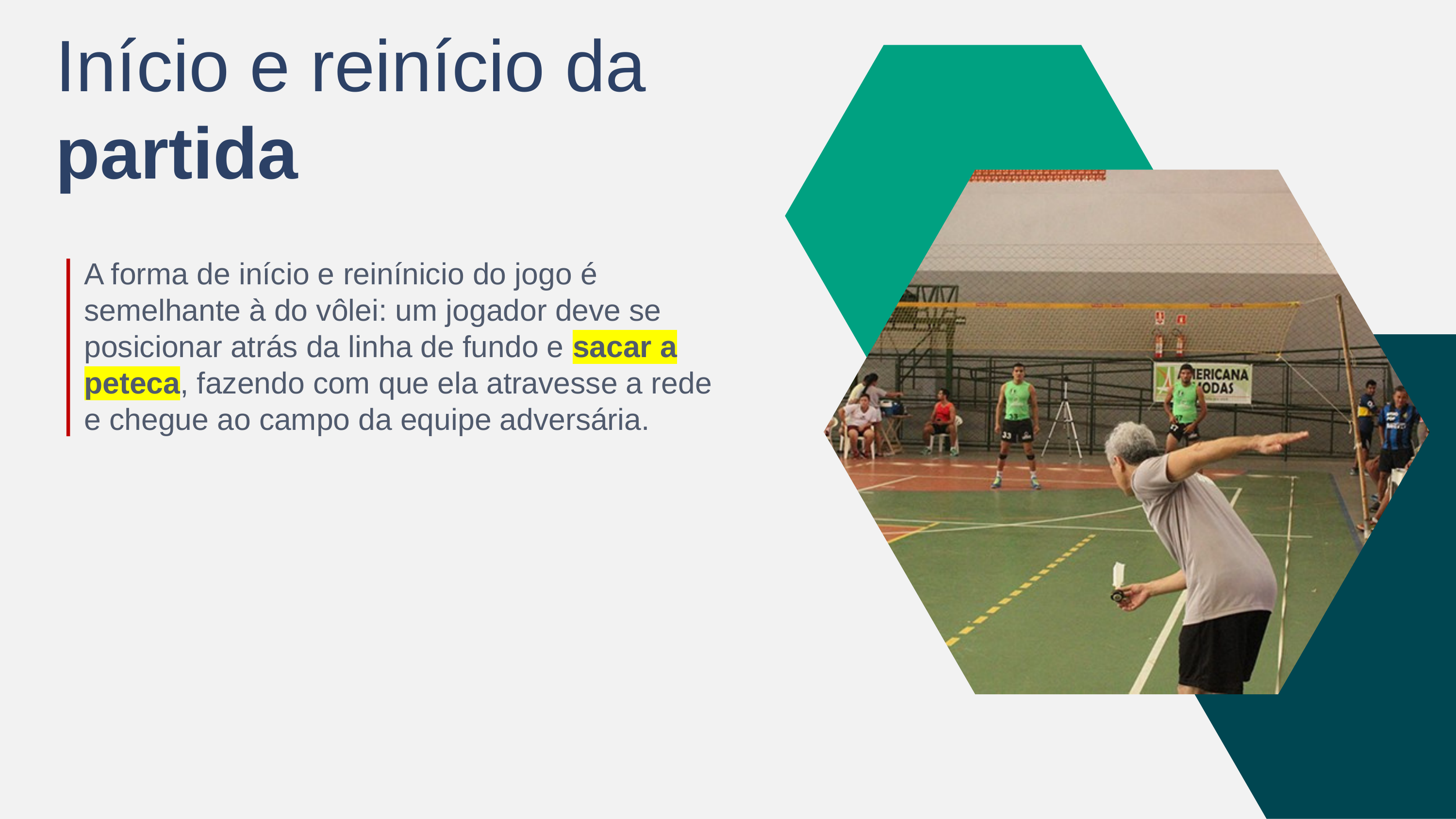

Início e reinício da
partida

A forma de início e reinínicio do jogo é semelhante à do vôlei: um jogador deve se posicionar atrás da linha de fundo e sacar a peteca, fazendo com que ela atravesse a rede e chegue ao campo da equipe adversária.